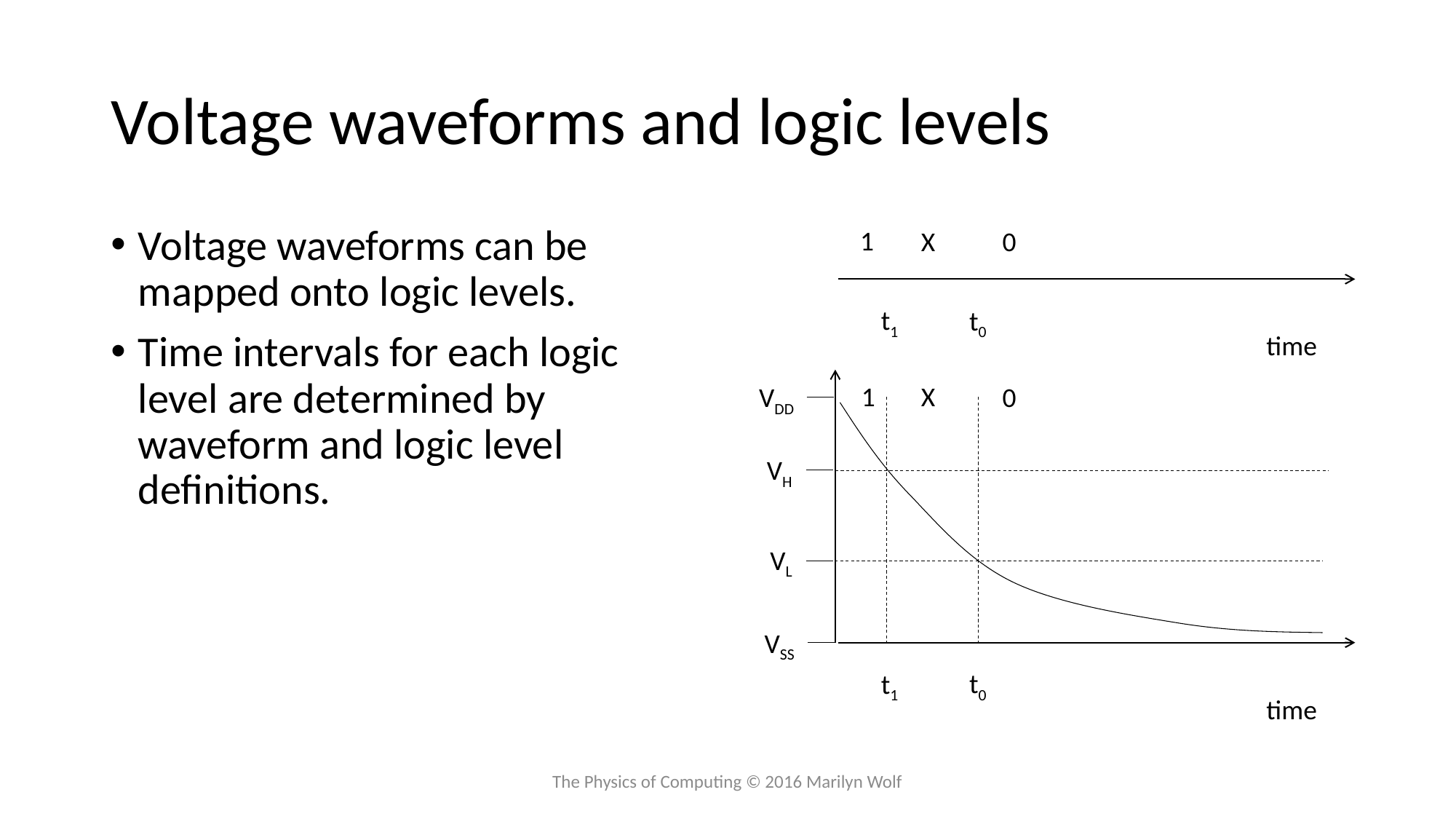

# Voltage waveforms and logic levels
Voltage waveforms can be mapped onto logic levels.
Time intervals for each logic level are determined by waveform and logic level definitions.
1
X
0
t1
t0
time
1
X
VDD
0

VH
VL
VSS
t0
t1
time
The Physics of Computing © 2016 Marilyn Wolf